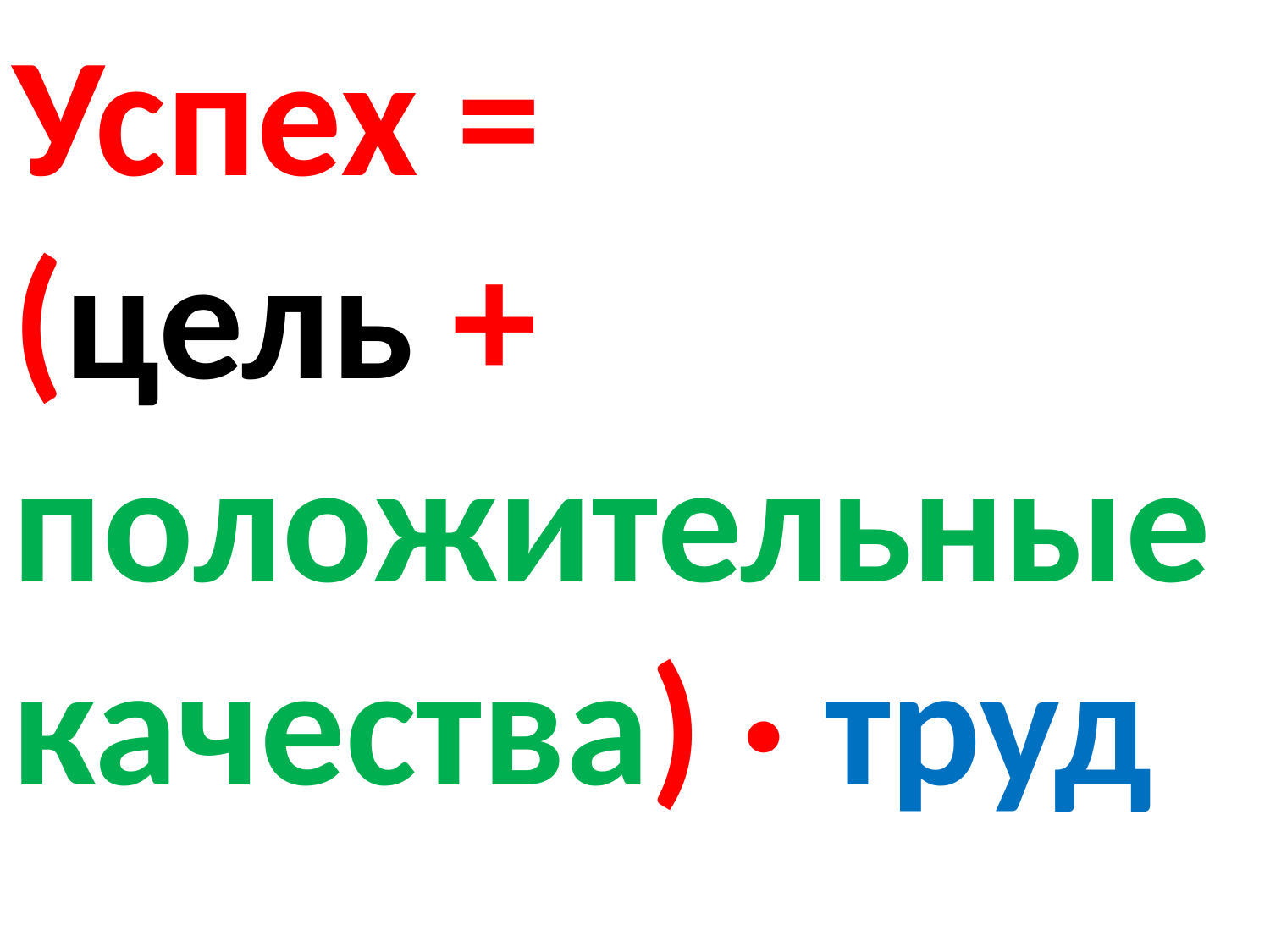

Успех =
(цель +
положительные качества) · труд